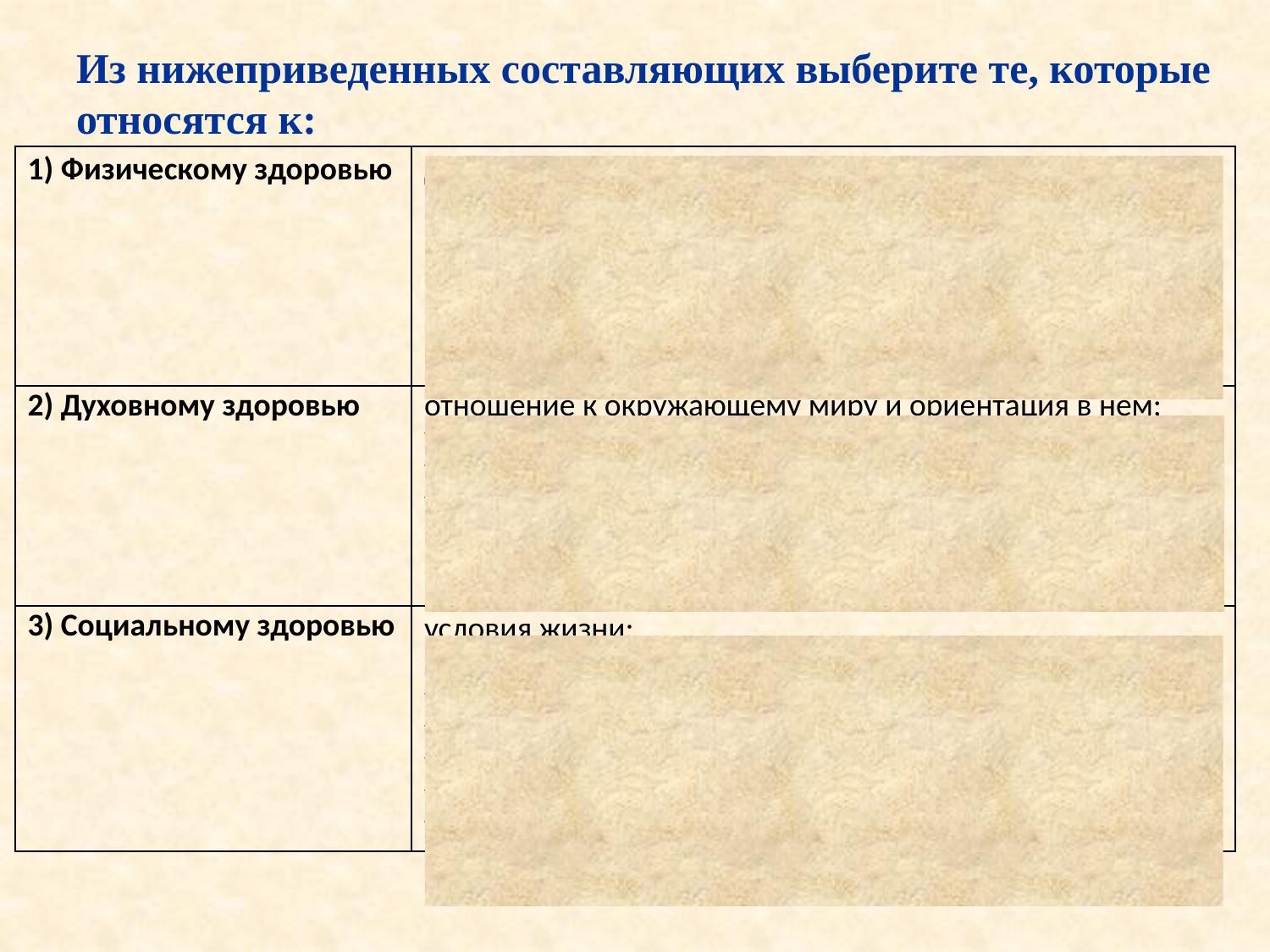

# Из нижеприведенных составляющих выберите те, которые относятся к:
| 1) Физическому здоровью | двигательная активность; рациональное питание; режим труда и отдыха; соблюдение правил личной гигиены; безопасное поведение в повседневной жизни; отказ от вредных привычек. |
| --- | --- |
| 2) Духовному здоровью | отношение к окружающему миру и ориентация в нем; умение жить в согласии с собой; умение жить в согласии с родными и близкими; умение жить в сочетании с окружающими; определять свое положение в окружающей среде. |
| 3) Социальному здоровью | условия жизни; жилищные условия; условия питания; условия труда и отдыха; уровень культуры; уровень воспитания; уровень образования. |